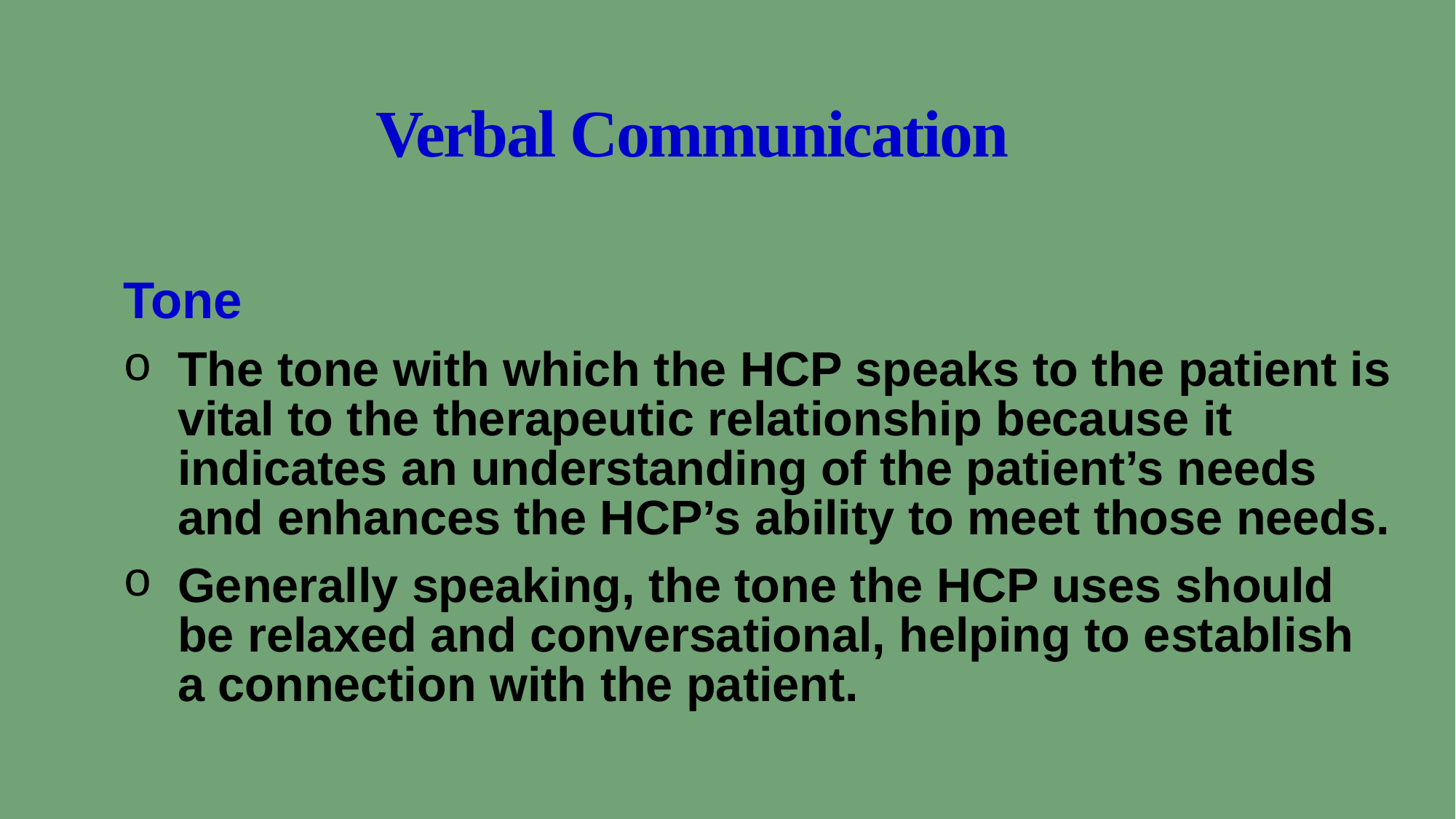

# Verbal Communication
Tone
The tone with which the HCP speaks to the patient is vital to the therapeutic relationship because it indicates an understanding of the patient’s needs and enhances the HCP’s ability to meet those needs.
Generally speaking, the tone the HCP uses should be relaxed and conversational, helping to establish a connection with the patient.